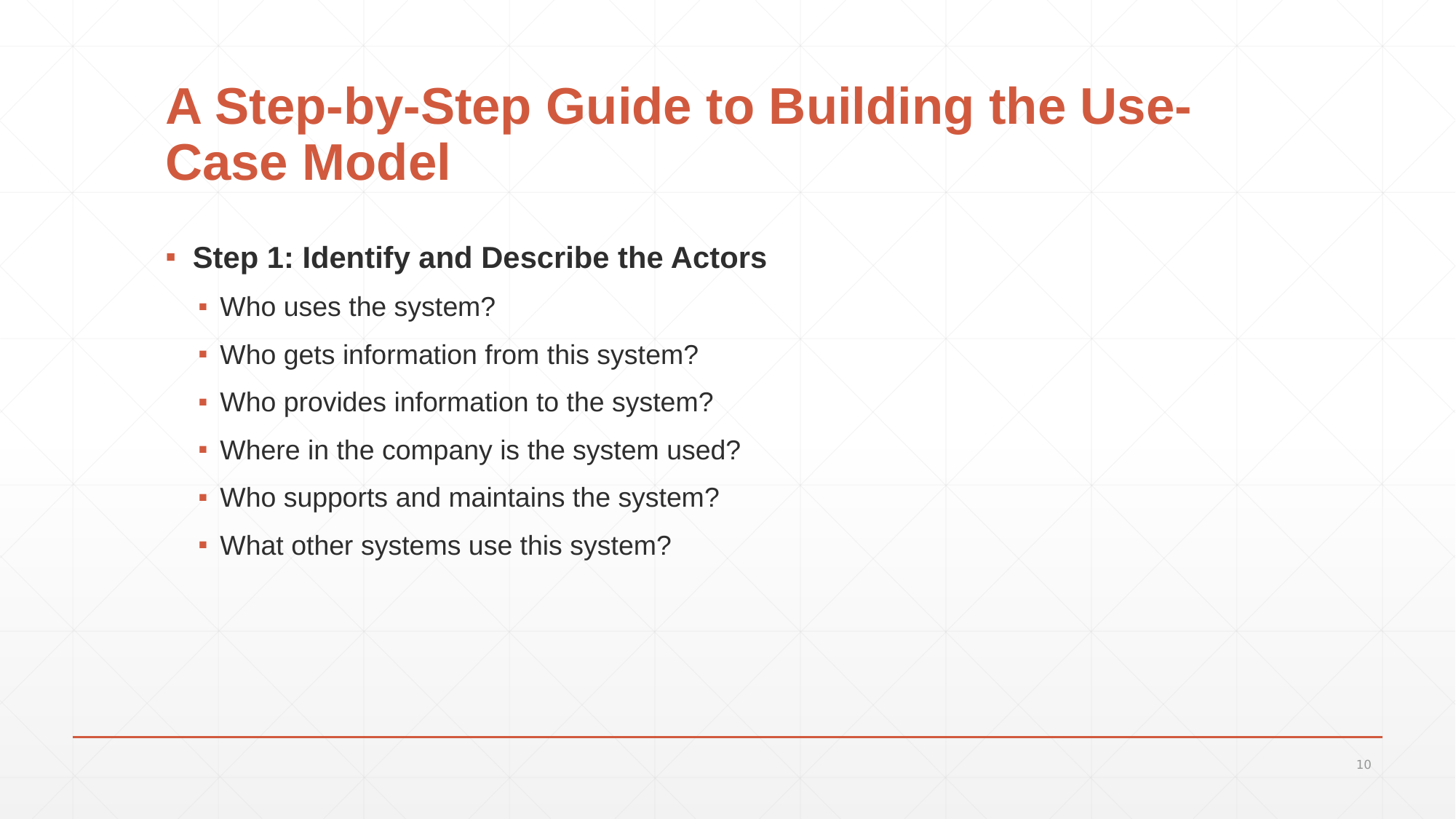

# A Step-by-Step Guide to Building the Use-Case Model
Step 1: Identify and Describe the Actors
Who uses the system?
Who gets information from this system?
Who provides information to the system?
Where in the company is the system used?
Who supports and maintains the system?
What other systems use this system?

10